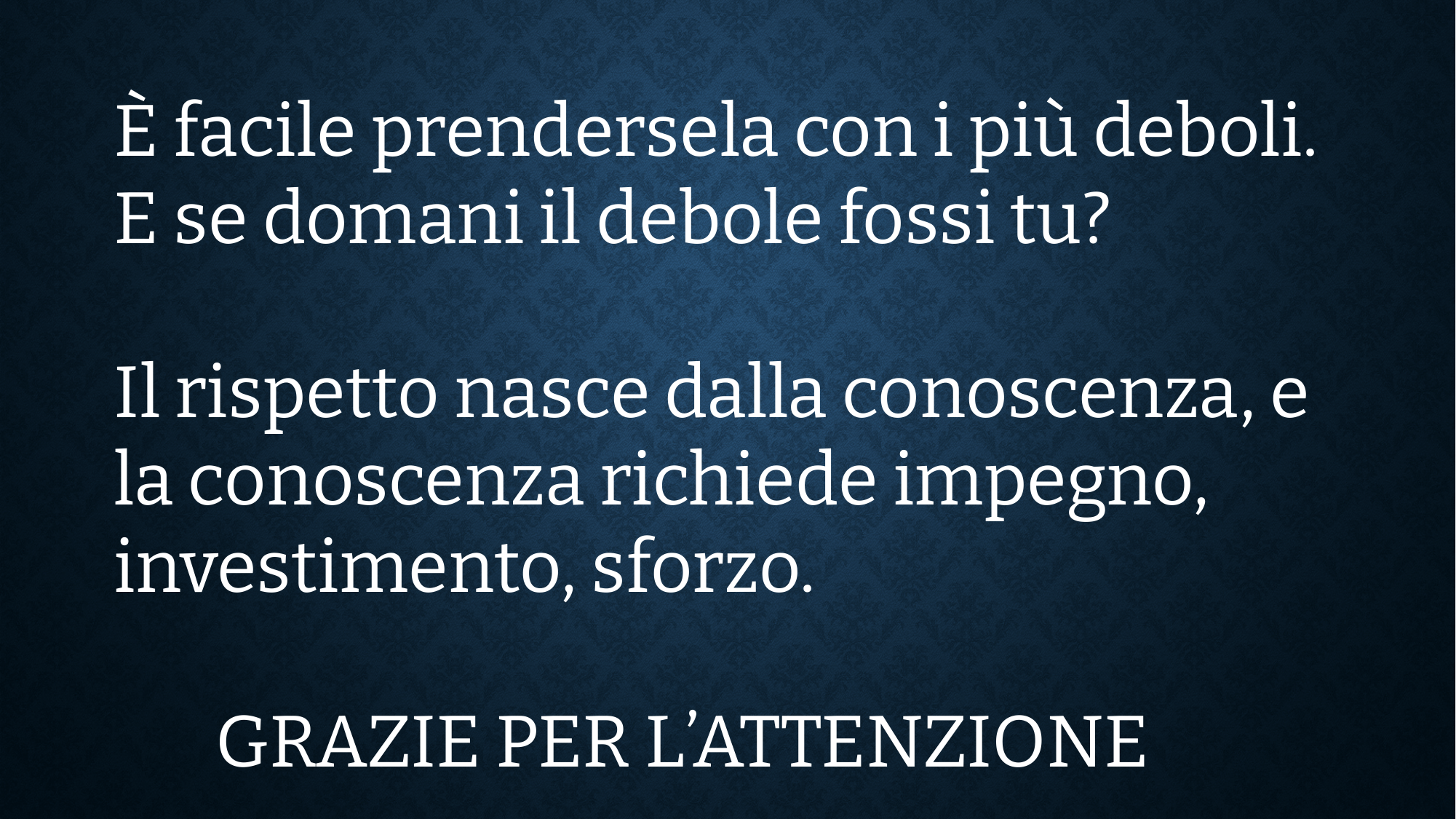

È facile prendersela con i più deboli. E se domani il debole fossi tu?

Il rispetto nasce dalla conoscenza, e la conoscenza richiede impegno, investimento, sforzo.

       GRAZIE PER L’ATTENZIONE